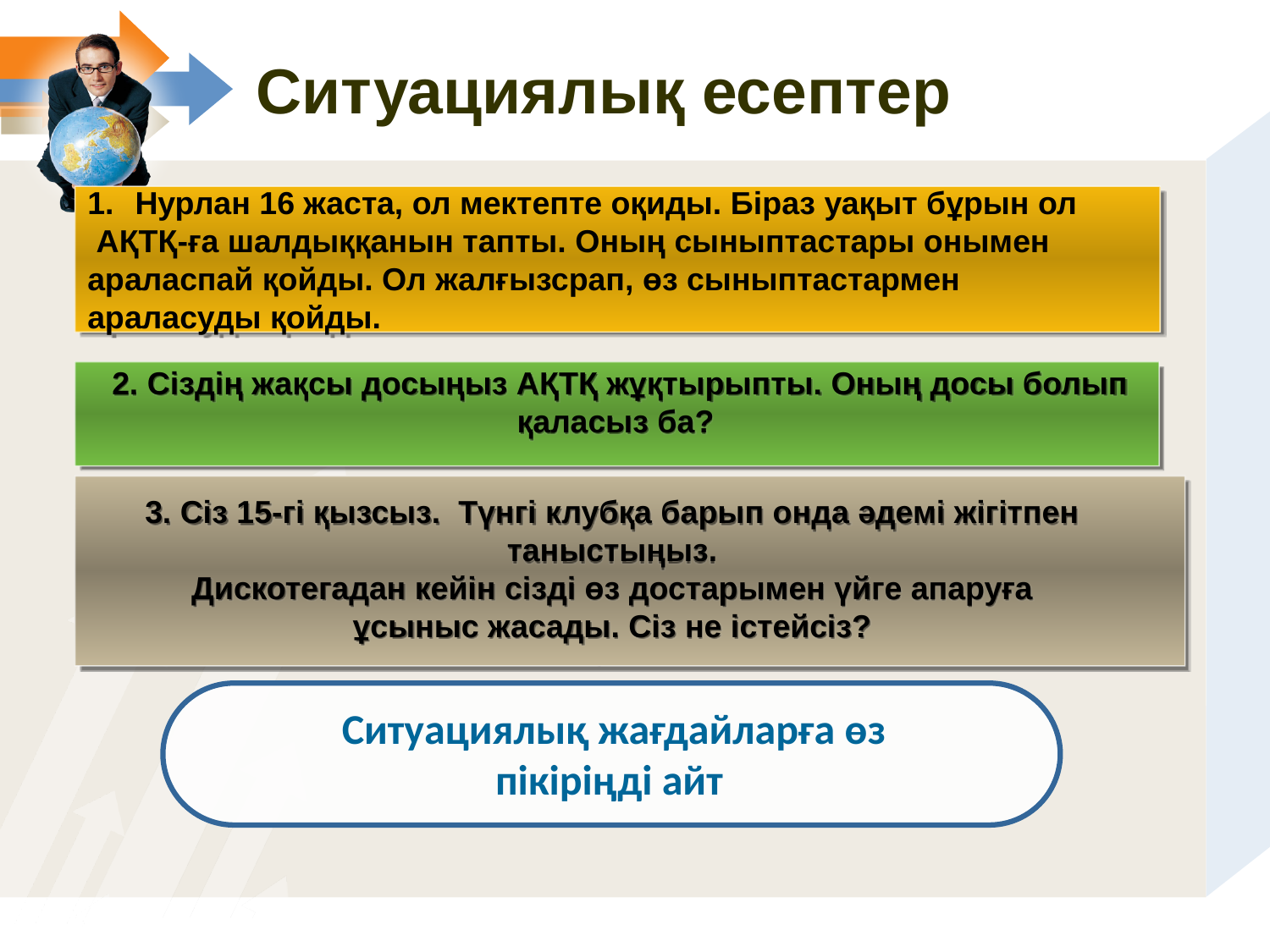

# Ситуациялық есептер
Нурлан 16 жаста, ол мектепте оқиды. Біраз уақыт бұрын ол
 АҚТҚ-ға шалдыққанын тапты. Оның сыныптастары онымен
араласпай қойды. Ол жалғызсрап, өз сыныптастармен
араласуды қойды.
2. Сіздің жақсы досыңыз АҚТҚ жұқтырыпты. Оның досы болып қаласыз ба?

3. Сіз 15-гі қызсыз.  Түнгі клубқа барып онда әдемі жігітпен
таныстыңыз.
Дискотегадан кейін сізді өз достарымен үйге апаруға
ұсыныс жасады. Сіз не істейсіз?

Ситуациялық жағдайларға өз пікіріңді айт